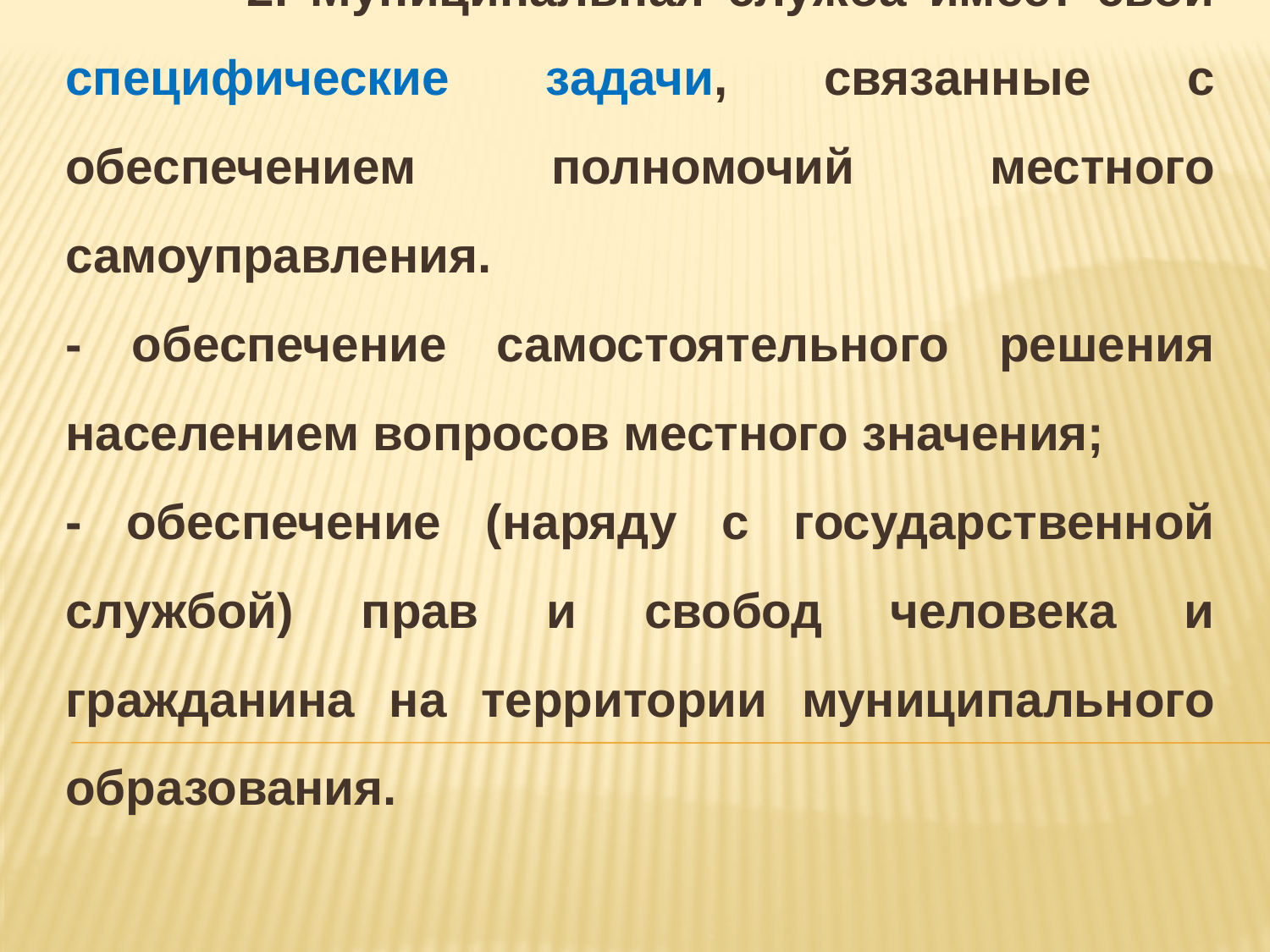

2. Муниципальная служба имеет свои специфические задачи, связанные с обеспечением полномочий местного самоуправления.
- обеспечение самостоятельного решения населением вопросов местного значения;
- обеспечение (наряду с государственной службой) прав и свобод человека и гражданина на территории муниципального образования.